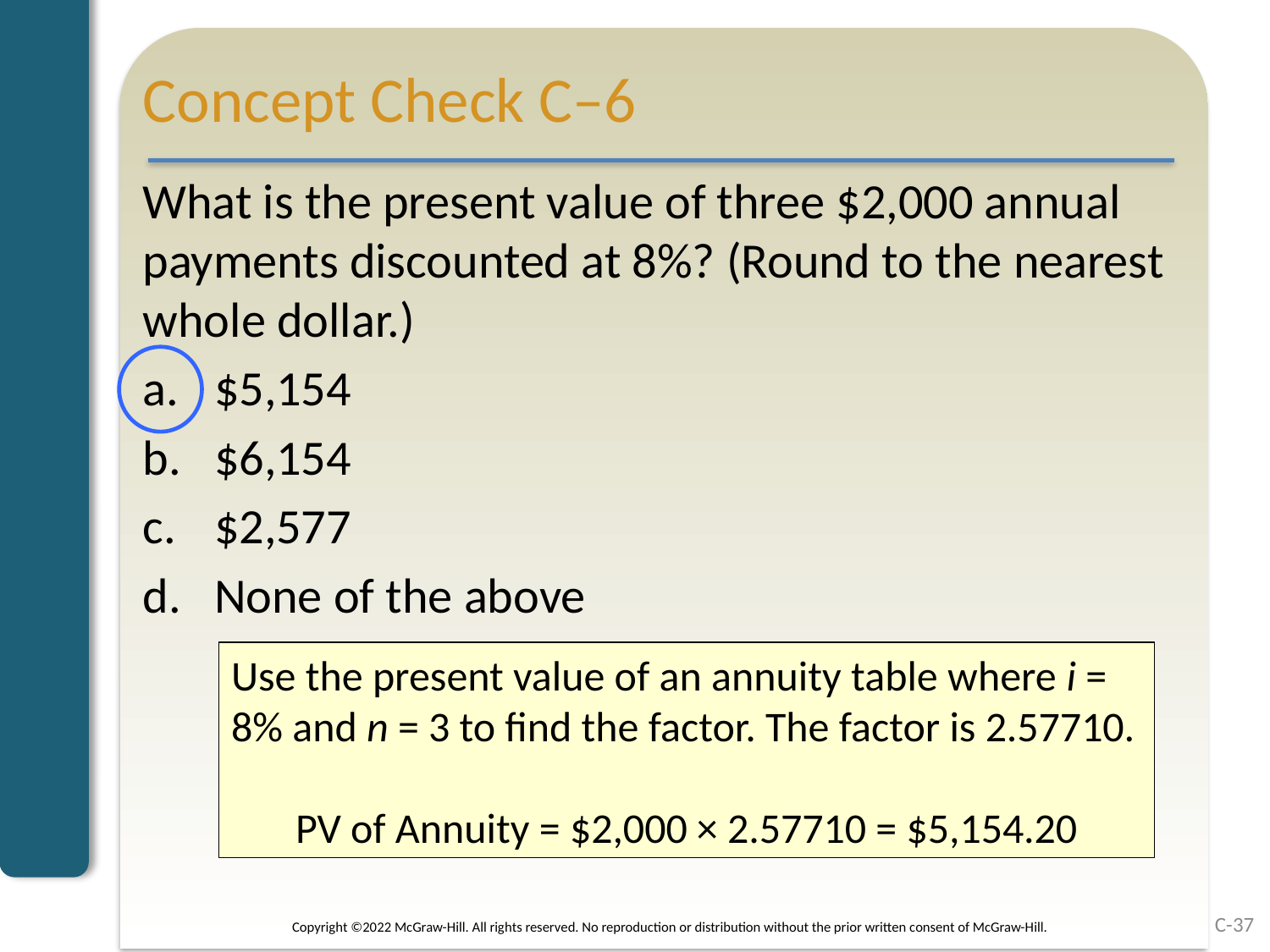

# Concept Check C–6
What is the present value of three $2,000 annual payments discounted at 8%? (Round to the nearest whole dollar.)
$5,154
$6,154
$2,577
None of the above

Use the present value of an annuity table where i = 8% and n = 3 to find the factor. The factor is 2.57710.

PV of Annuity = $2,000 × 2.57710 = $5,154.20
C-37
Copyright ©2022 McGraw-Hill. All rights reserved. No reproduction or distribution without the prior written consent of McGraw-Hill.